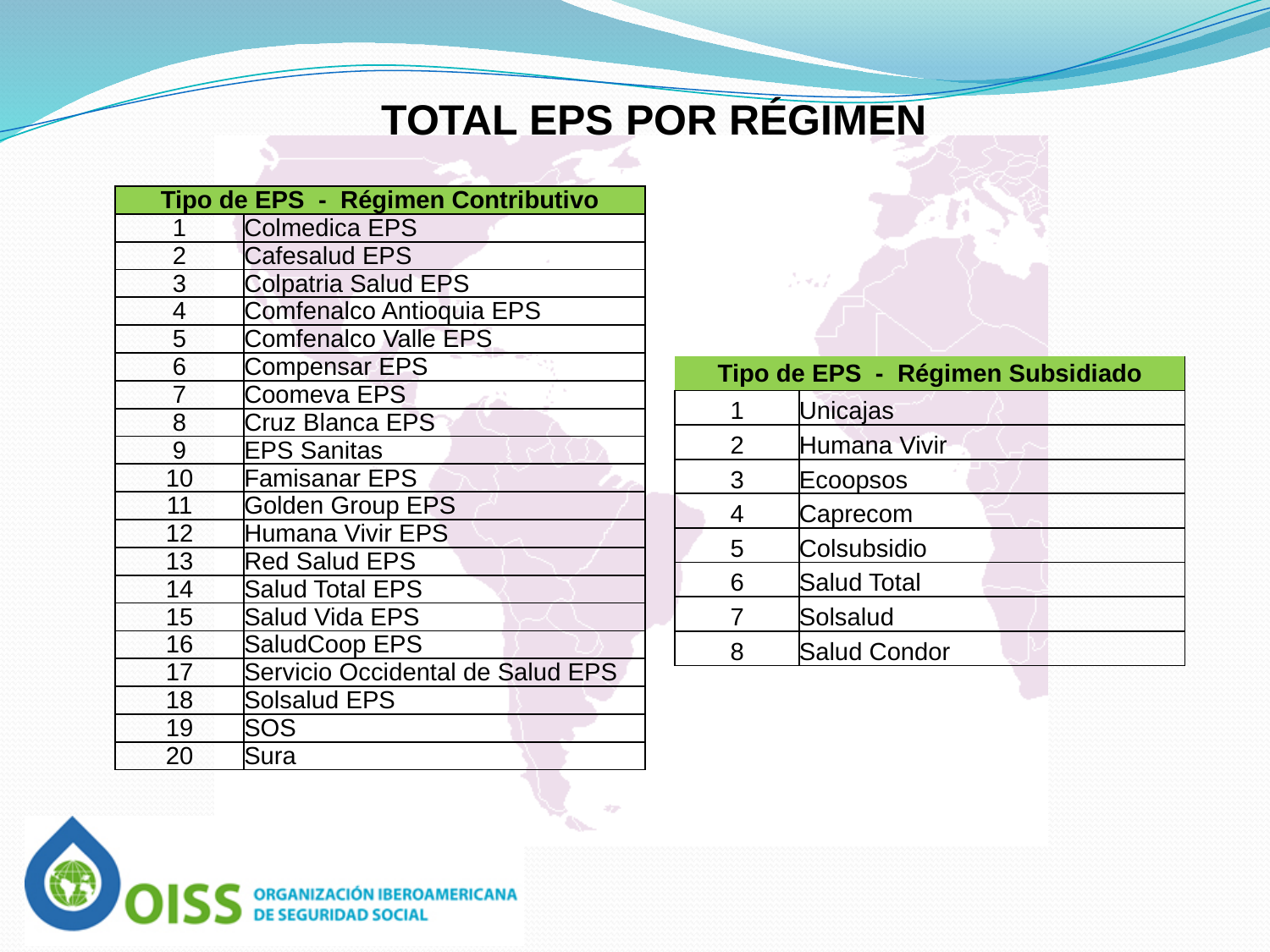

TOTAL EPS POR RÉGIMEN
| Tipo de EPS - Régimen Contributivo |  |
| --- | --- |
| 1 | Colmedica EPS |
| 2 | Cafesalud EPS |
| 3 | Colpatria Salud EPS |
| 4 | Comfenalco Antioquia EPS |
| 5 | Comfenalco Valle EPS |
| 6 | Compensar EPS |
| 7 | Coomeva EPS |
| 8 | Cruz Blanca EPS |
| 9 | EPS Sanitas |
| 10 | Famisanar EPS |
| 11 | Golden Group EPS |
| 12 | Humana Vivir EPS |
| 13 | Red Salud EPS |
| 14 | Salud Total EPS |
| 15 | Salud Vida EPS |
| 16 | SaludCoop EPS |
| 17 | Servicio Occidental de Salud EPS |
| 18 | Solsalud EPS |
| 19 | SOS |
| 20 | Sura |
| Tipo de EPS - Régimen Subsidiado |  |
| --- | --- |
| 1 | Unicajas |
| 2 | Humana Vivir |
| 3 | Ecoopsos |
| 4 | Caprecom |
| 5 | Colsubsidio |
| 6 | Salud Total |
| 7 | Solsalud |
| 8 | Salud Condor |